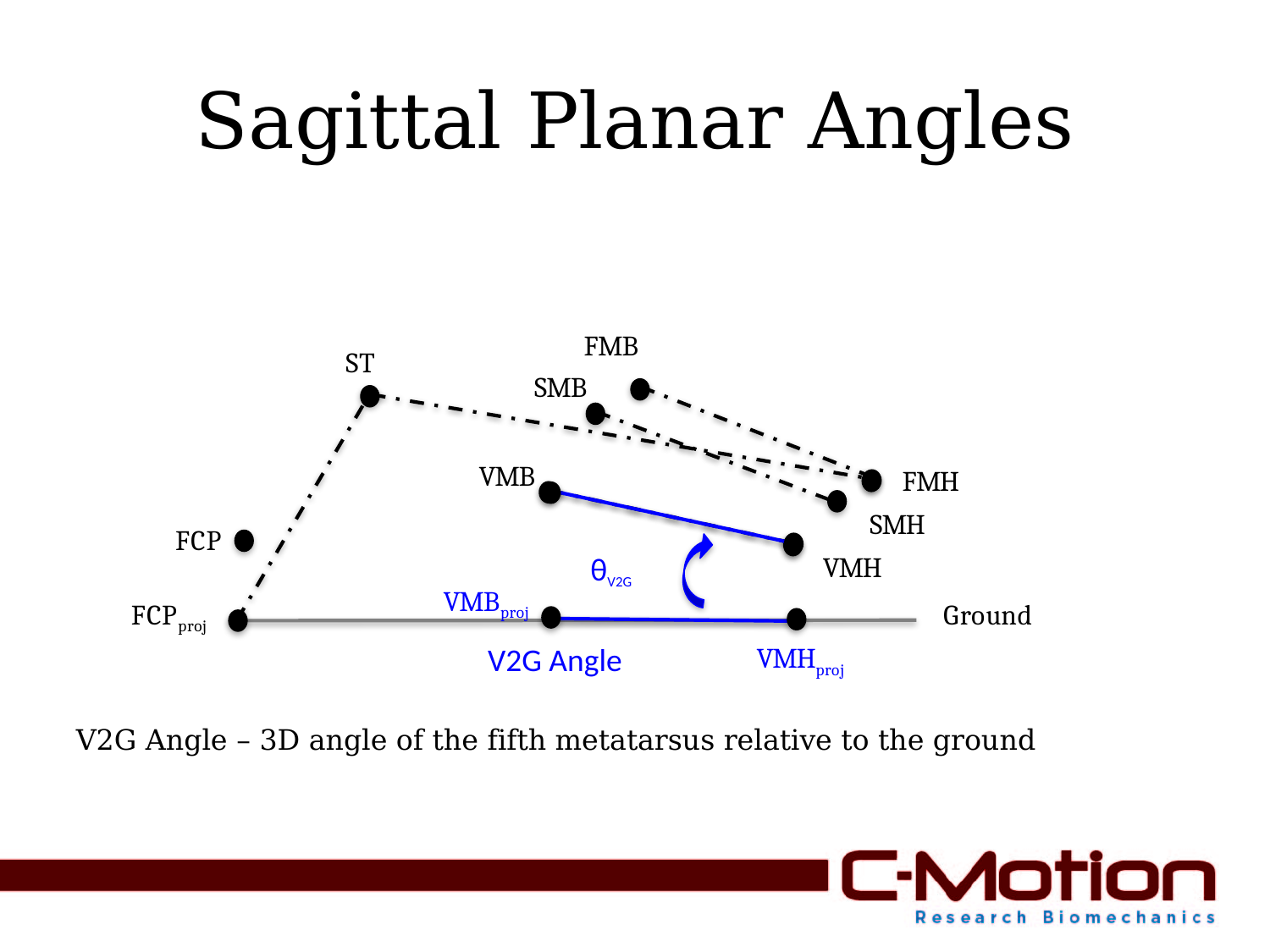

# Sagittal Planar Angles
FMB
ST
SMB

FCP

FCPproj
Ground

VMB
FMH

SMH

θV2G
VMH

VMBproj

V2G Angle
VMHproj
V2G Angle – 3D angle of the fifth metatarsus relative to the ground